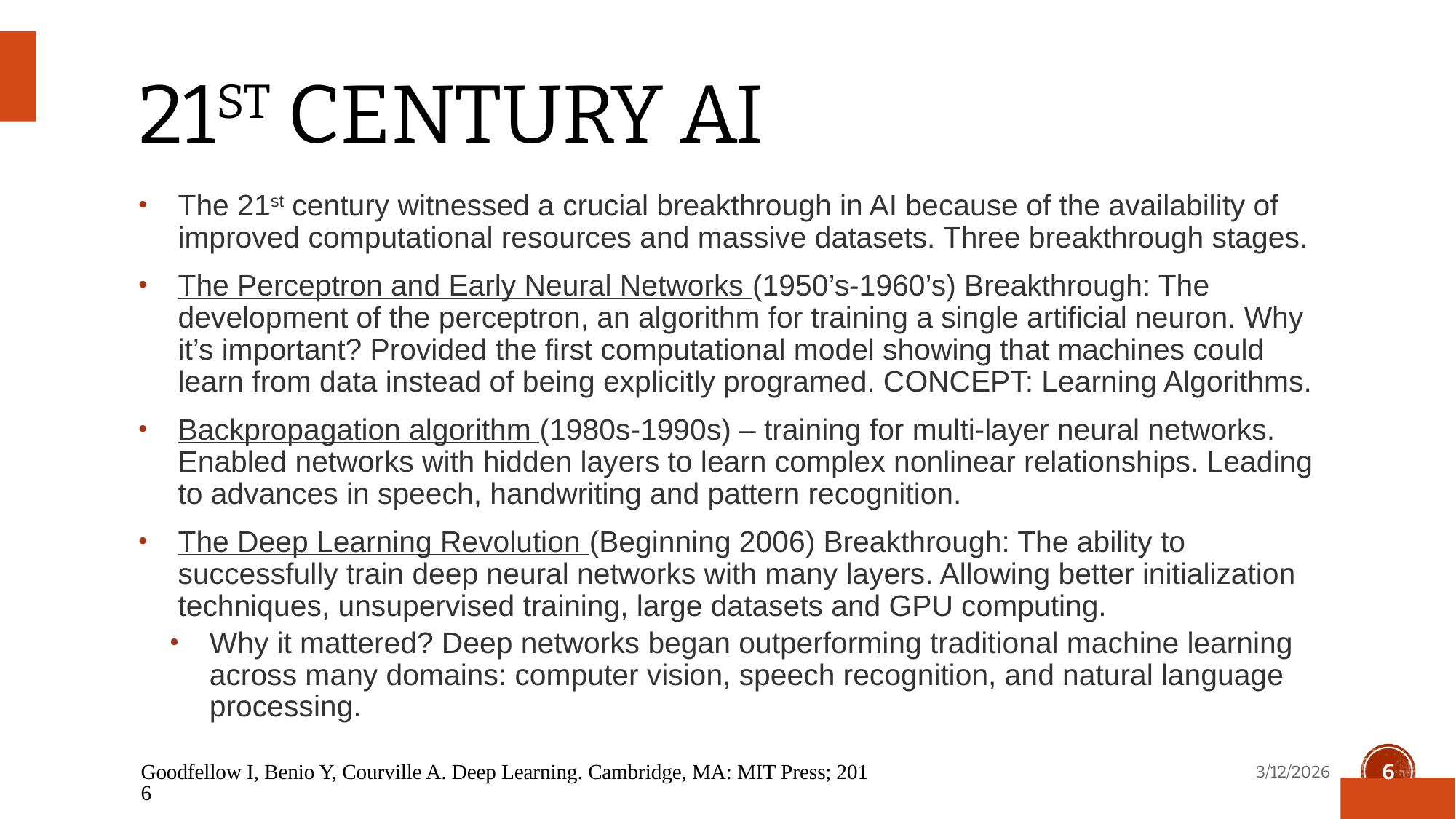

# 21st Century AI
The 21st century witnessed a crucial breakthrough in AI because of the availability of improved computational resources and massive datasets. Three breakthrough stages.
The Perceptron and Early Neural Networks (1950’s-1960’s) Breakthrough: The development of the perceptron, an algorithm for training a single artificial neuron. Why it’s important? Provided the first computational model showing that machines could learn from data instead of being explicitly programed. CONCEPT: Learning Algorithms.
Backpropagation algorithm (1980s-1990s) – training for multi-layer neural networks. Enabled networks with hidden layers to learn complex nonlinear relationships. Leading to advances in speech, handwriting and pattern recognition.
The Deep Learning Revolution (Beginning 2006) Breakthrough: The ability to successfully train deep neural networks with many layers. Allowing better initialization techniques, unsupervised training, large datasets and GPU computing.
Why it mattered? Deep networks began outperforming traditional machine learning across many domains: computer vision, speech recognition, and natural language processing.

Goodfellow I, Benio Y, Courville A. Deep Learning. Cambridge, MA: MIT Press; 2016
3/12/2026
6